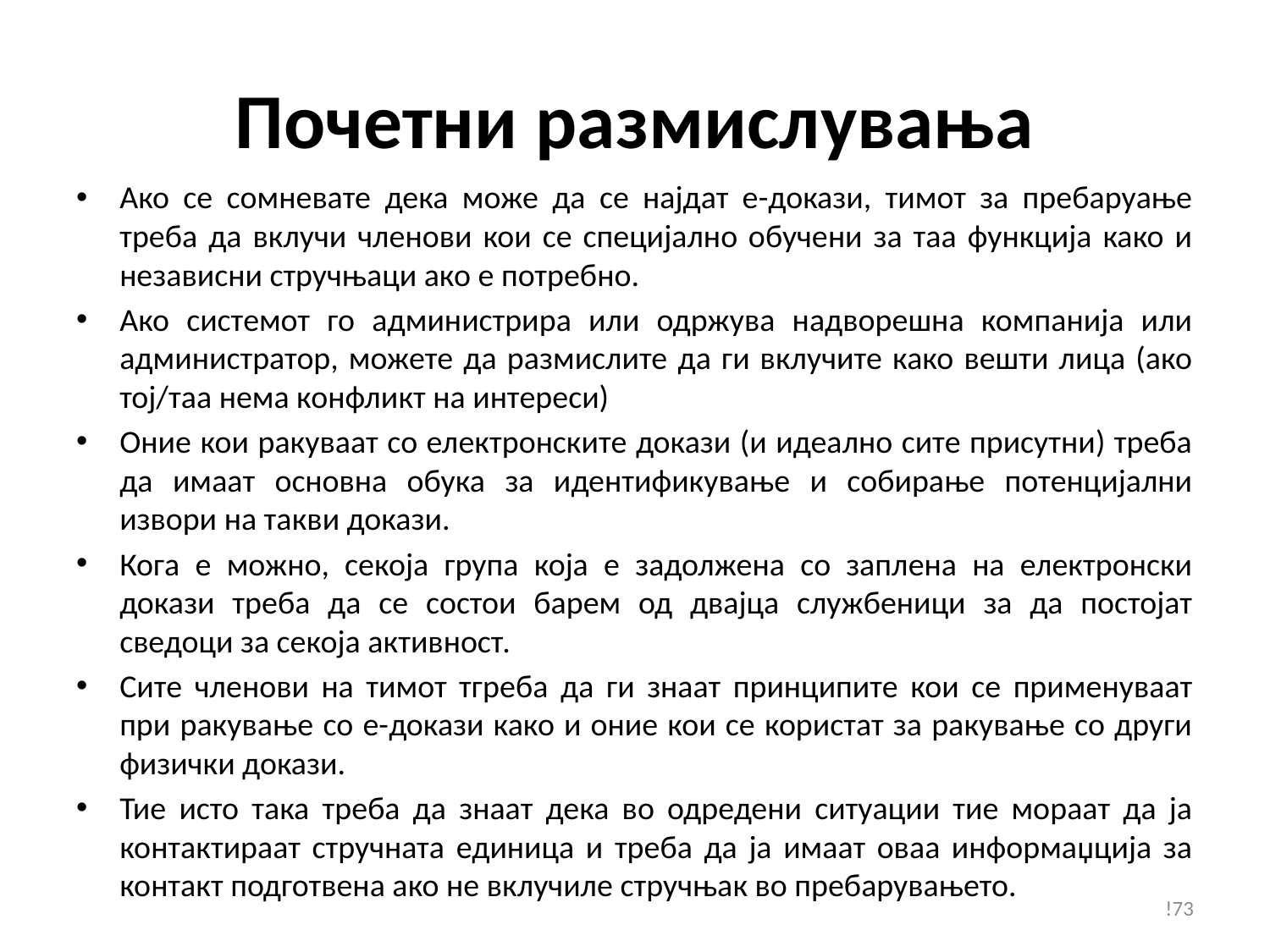

# Почетни размислувања
Ако се сомневате дека може да се најдат е-докази, тимот за пребаруање треба да вклучи членови кои се специјално обучени за таа функција како и независни стручњаци ако е потребно.
Ако системот го администрира или одржува надворешна компанија или администратор, можете да размислите да ги вклучите како вешти лица (ако тој/таа нема конфликт на интереси)
Оние кои ракуваат со електронските докази (и идеално сите присутни) треба да имаат основна обука за идентификување и собирање потенцијални извори на такви докази.
Кога е можно, секоја група која е задолжена со заплена на електронски докази треба да се состои барем од двајца службеници за да постојат сведоци за секоја активност.
Сите членови на тимот тгреба да ги знаат принципите кои се применуваат при ракување со е-докази како и оние кои се користат за ракување со други физички докази.
Тие исто така треба да знаат дека во одредени ситуации тие мораат да ја контактираат стручната единица и треба да ја имаат оваа информаџција за контакт подготвена ако не вклучиле стручњак во пребарувањето.

!73